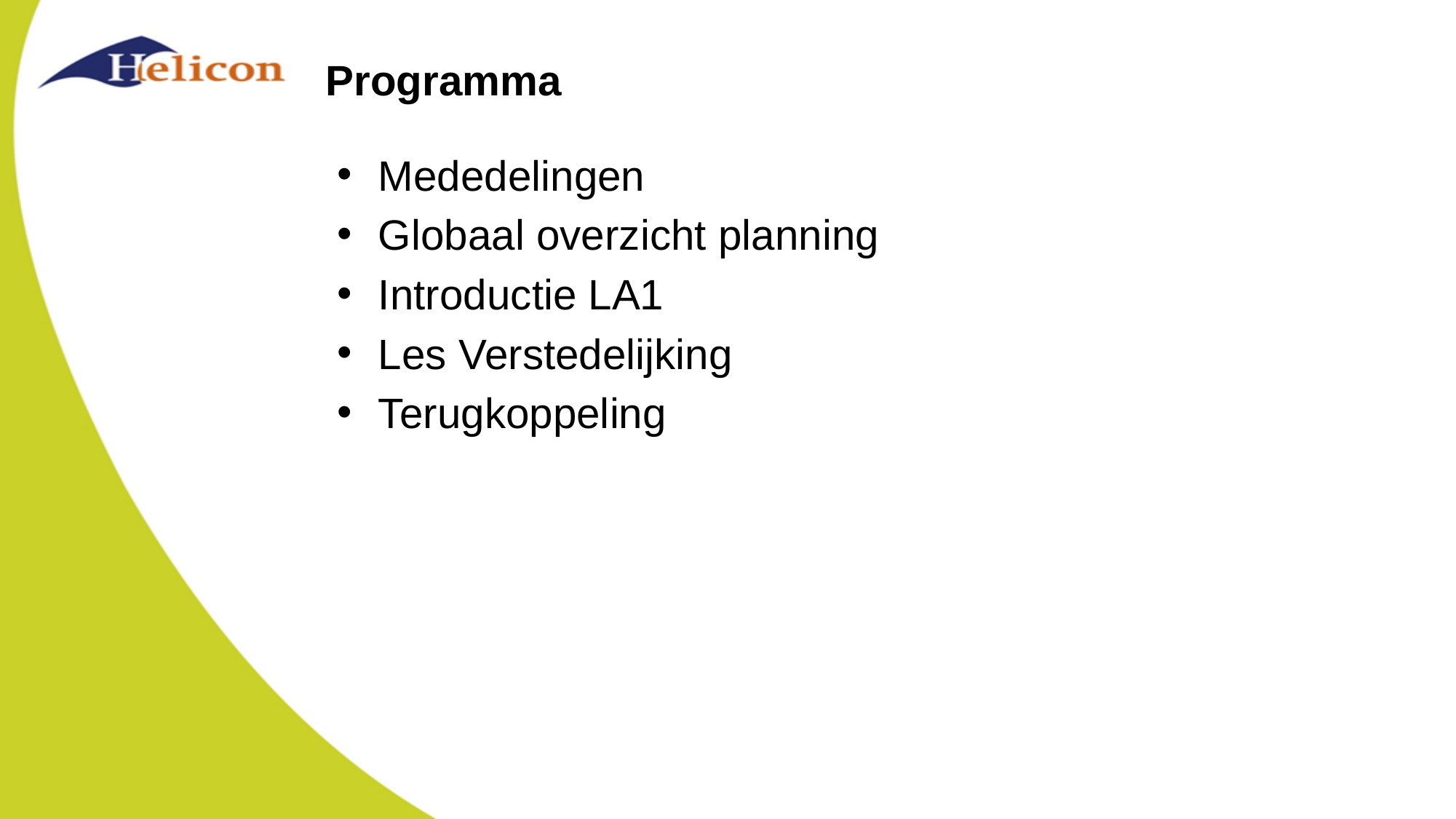

# Programma
Mededelingen
Globaal overzicht planning
Introductie LA1
Les Verstedelijking
Terugkoppeling